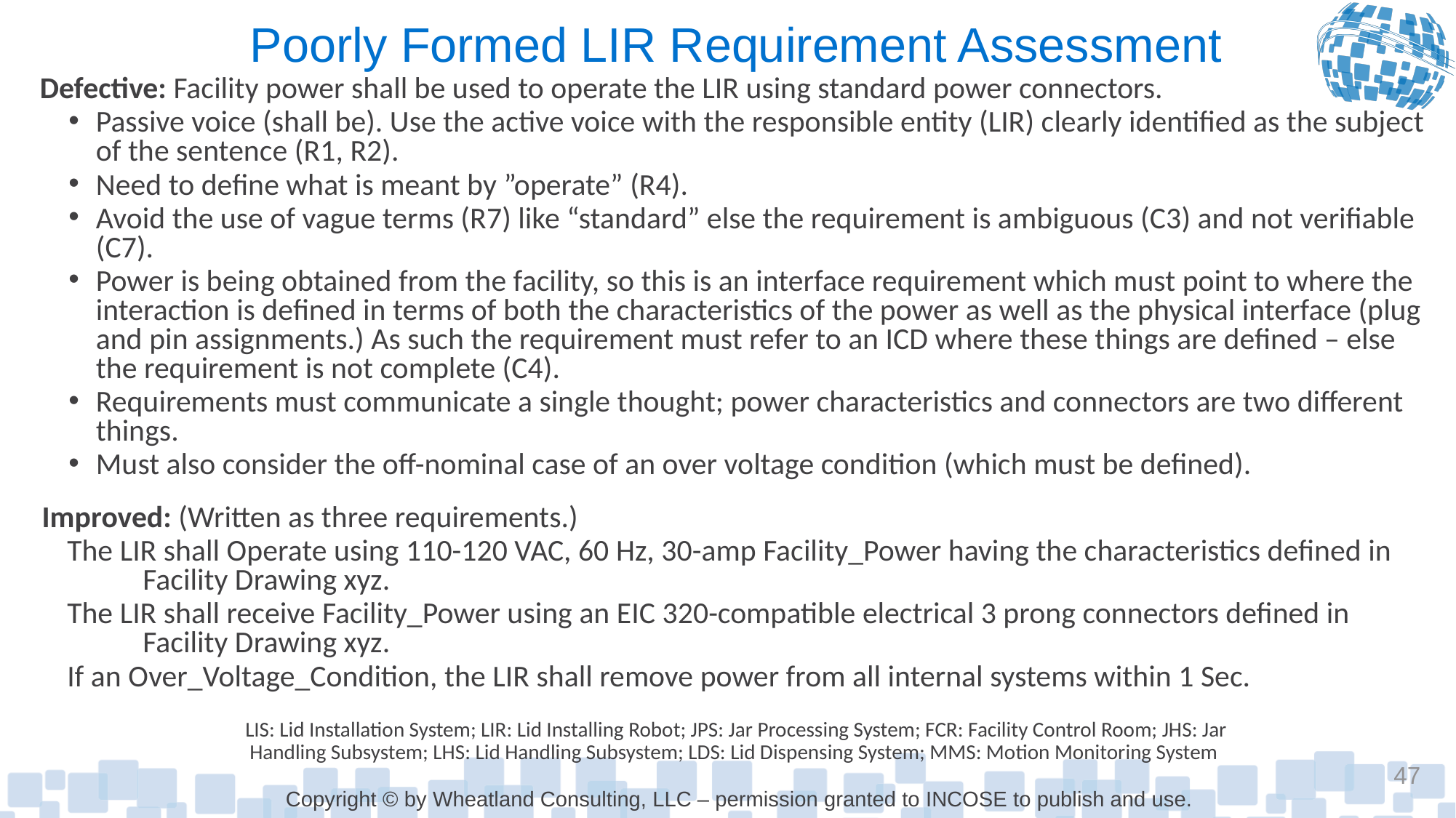

# Poorly Formed LIR Requirement Assessment
Defective: Facility power shall be used to operate the LIR using standard power connectors.
Passive voice (shall be). Use the active voice with the responsible entity (LIR) clearly identified as the subject of the sentence (R1, R2).
Need to define what is meant by ”operate” (R4).
Avoid the use of vague terms (R7) like “standard” else the requirement is ambiguous (C3) and not verifiable (C7).
Power is being obtained from the facility, so this is an interface requirement which must point to where the interaction is defined in terms of both the characteristics of the power as well as the physical interface (plug and pin assignments.) As such the requirement must refer to an ICD where these things are defined – else the requirement is not complete (C4).
Requirements must communicate a single thought; power characteristics and connectors are two different things.
Must also consider the off-nominal case of an over voltage condition (which must be defined).

Improved: (Written as three requirements.)
The LIR shall Operate using 110-120 VAC, 60 Hz, 30-amp Facility_Power having the characteristics defined in Facility Drawing xyz.
The LIR shall receive Facility_Power using an EIC 320-compatible electrical 3 prong connectors defined in Facility Drawing xyz.
If an Over_Voltage_Condition, the LIR shall remove power from all internal systems within 1 Sec.

LIS: Lid Installation System; LIR: Lid Installing Robot; JPS: Jar Processing System; FCR: Facility Control Room; JHS: Jar Handling Subsystem; LHS: Lid Handling Subsystem; LDS: Lid Dispensing System; MMS: Motion Monitoring System
47
Copyright © by Wheatland Consulting, LLC – permission granted to INCOSE to publish and use.